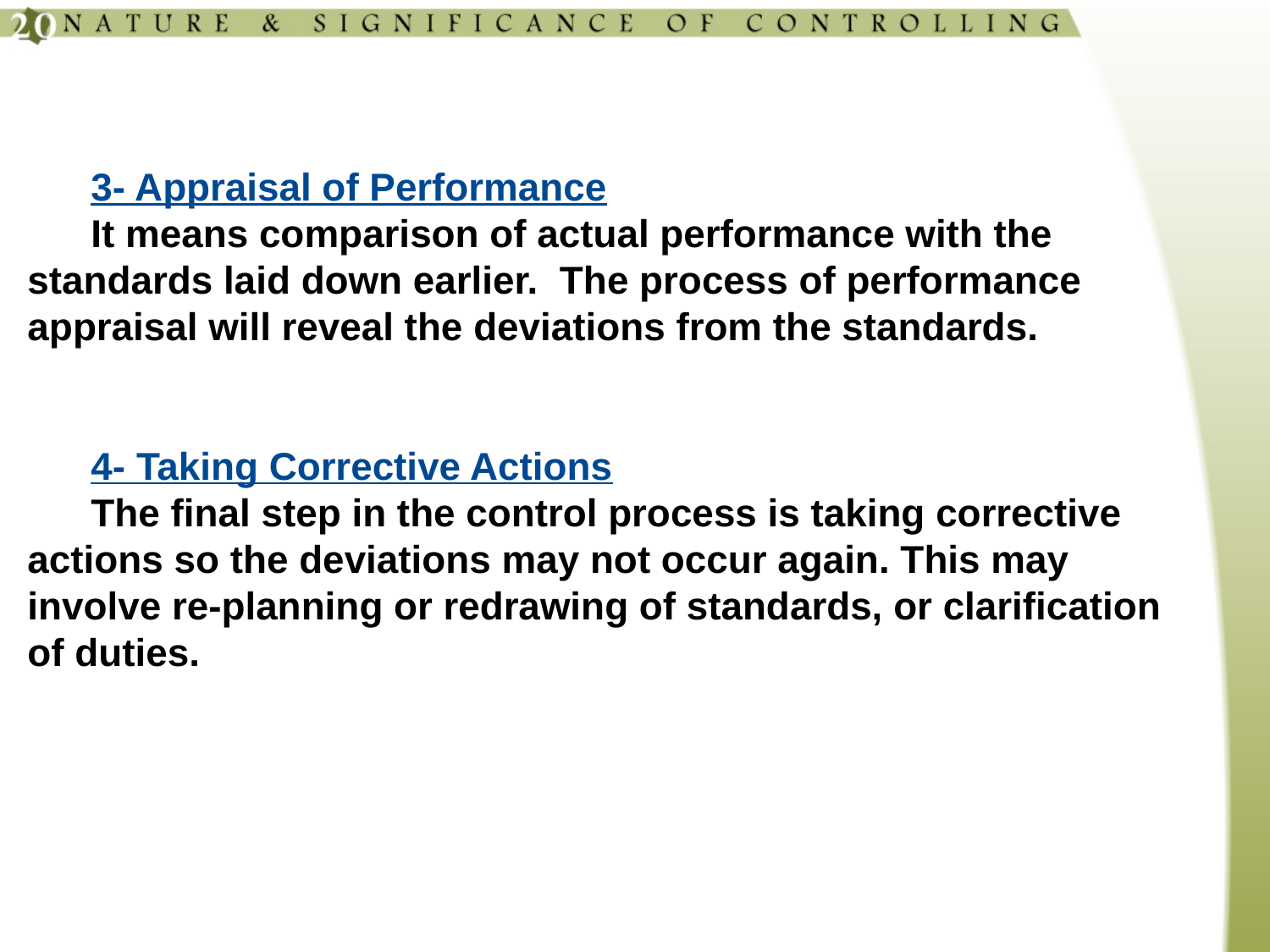

3- Appraisal of Performance
It means comparison of actual performance with the standards laid down earlier.  The process of performance appraisal will reveal the deviations from the standards.

4- Taking Corrective Actions
The final step in the control process is taking corrective actions so the deviations may not occur again. This may involve re-planning or redrawing of standards, or clarification of duties.